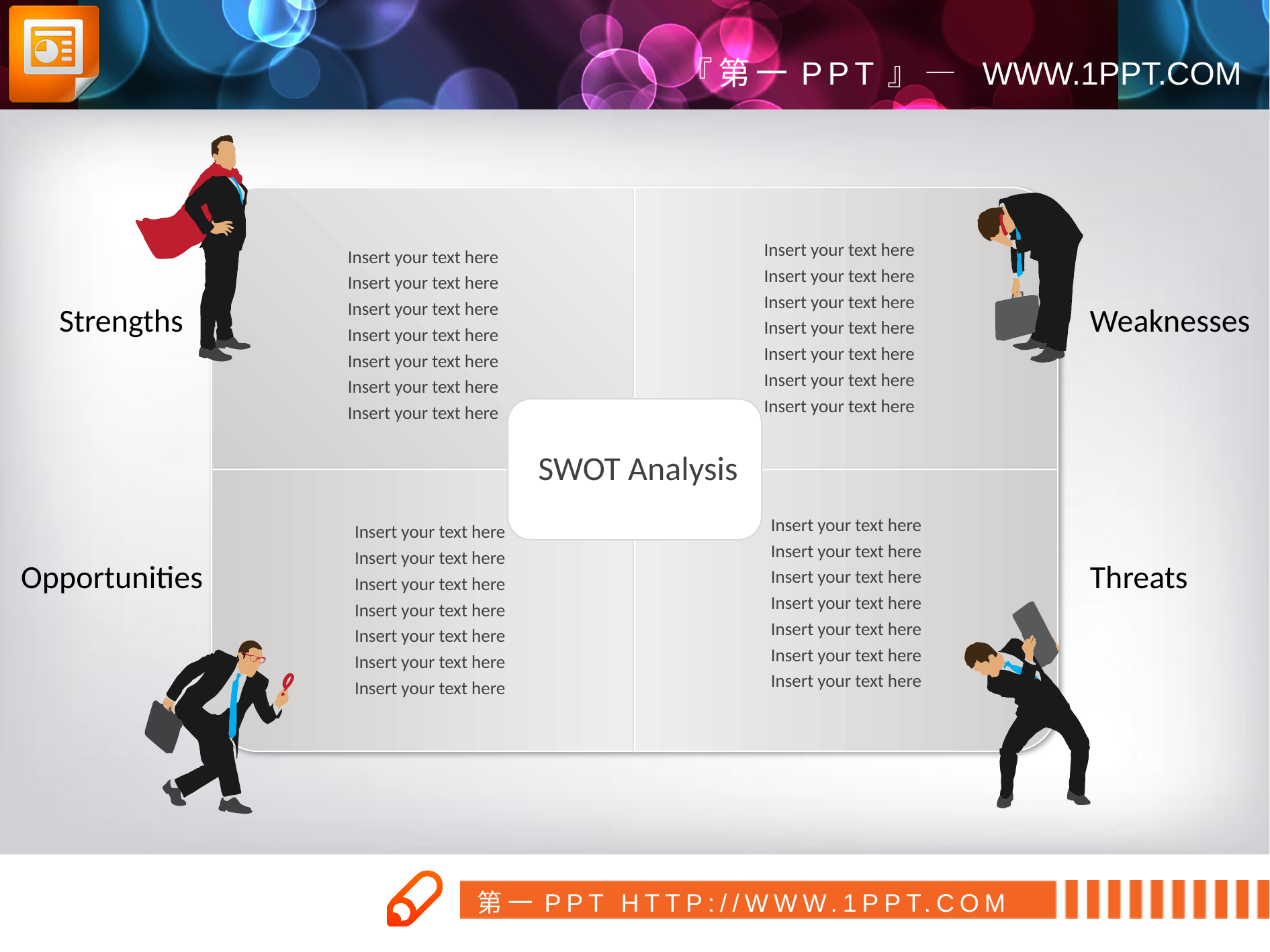

Insert your text here
Insert your text here
Insert your text here
Insert your text here
Insert your text here
Insert your text here
Insert your text here
Insert your text here
Insert your text here
Insert your text here
Insert your text here
Insert your text here
Insert your text here
Insert your text here
Insert your text here
Insert your text here
Insert your text here
Insert your text here
Insert your text here
Insert your text here
Insert your text here
Insert your text here
Insert your text here
Insert your text here
Insert your text here
Insert your text here
Insert your text here
Insert your text here
SWOT Analysis

Strengths
Weaknesses
Opportunities
Threats